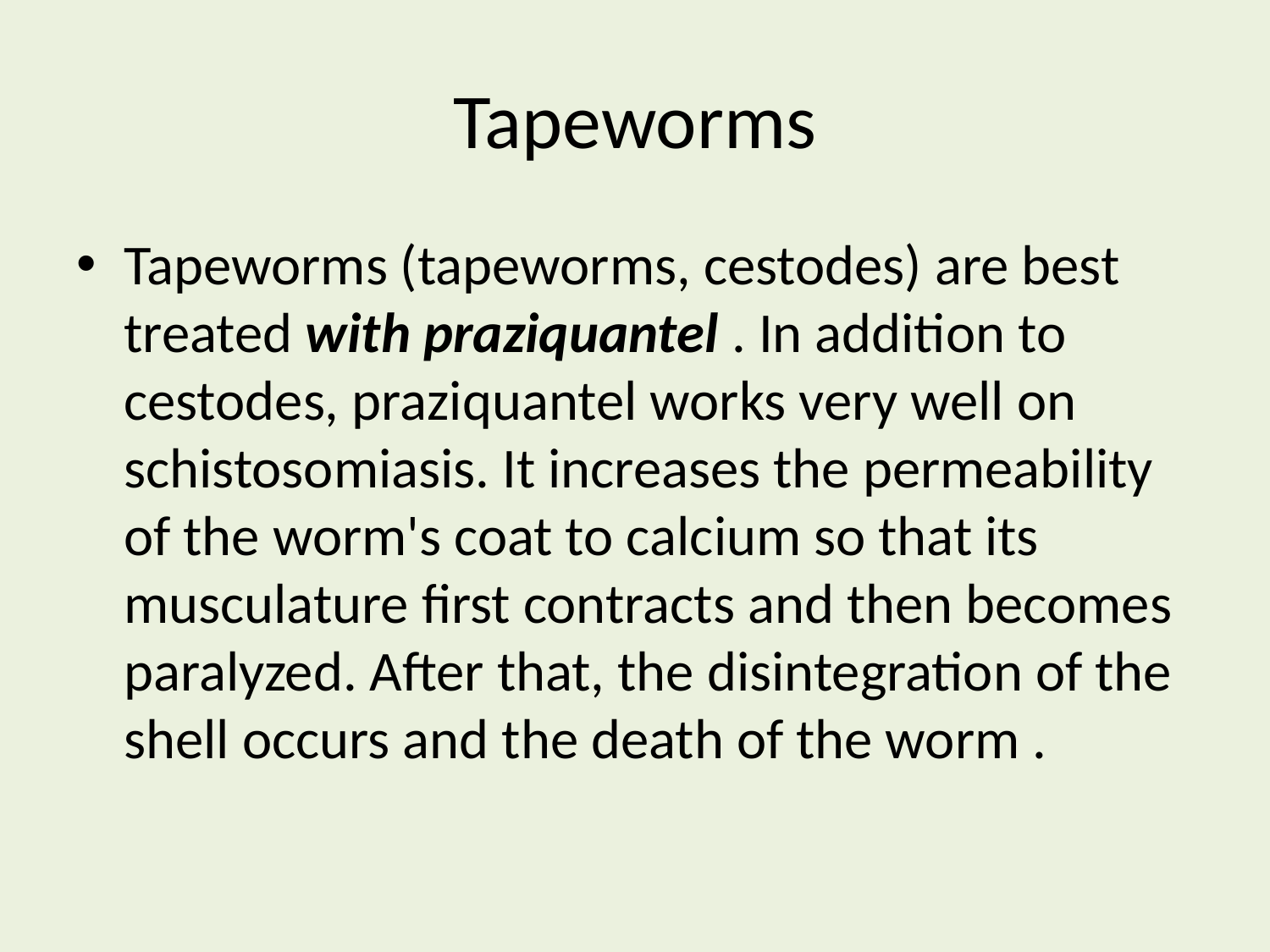

# Tapeworms
Tapeworms (tapeworms, cestodes) are best treated with praziquantel . In addition to cestodes, praziquantel works very well on schistosomiasis. It increases the permeability of the worm's coat to calcium so that its musculature first contracts and then becomes paralyzed. After that, the disintegration of the shell occurs and the death of the worm .